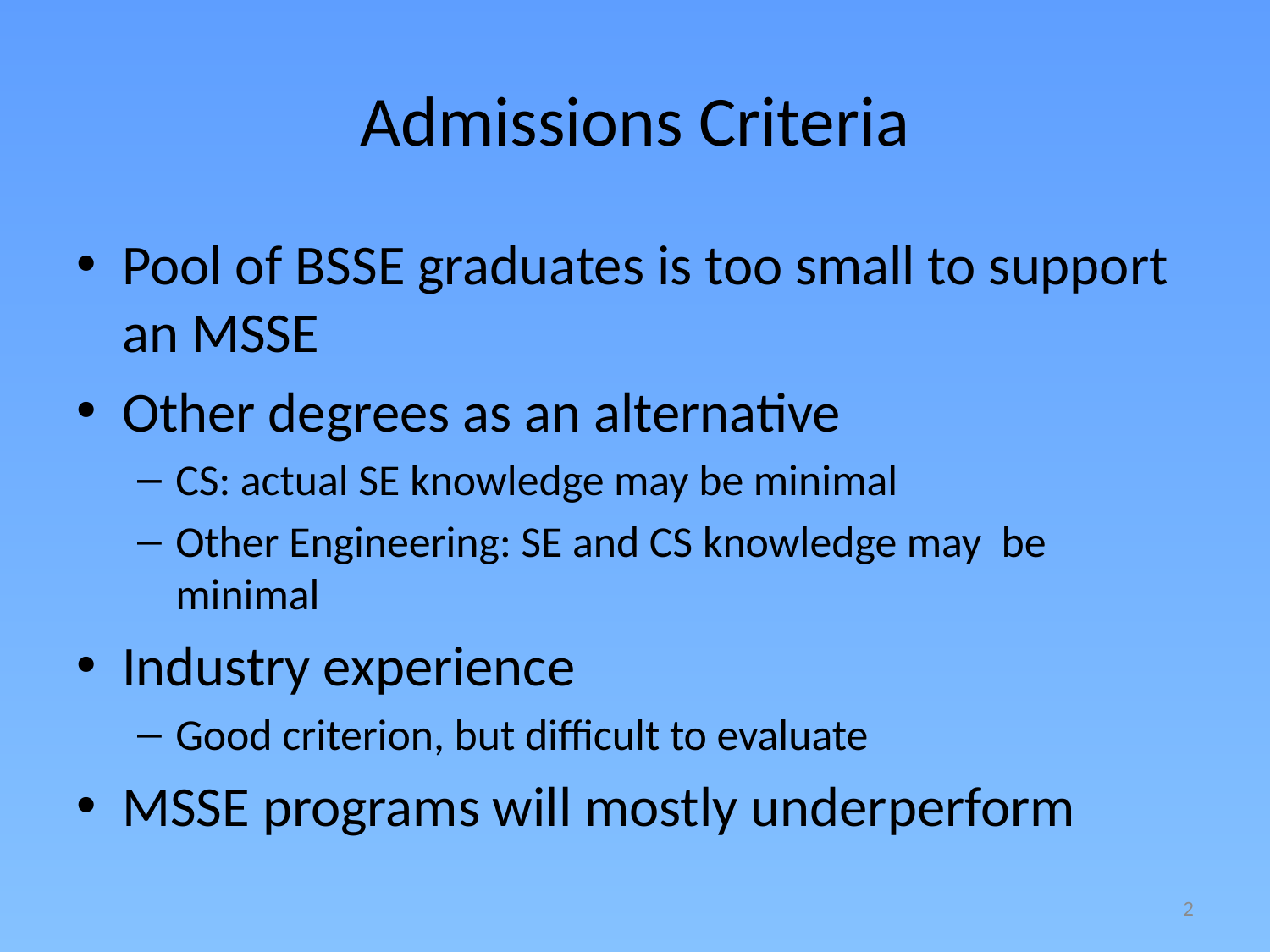

# Admissions Criteria
Pool of BSSE graduates is too small to support an MSSE
Other degrees as an alternative
CS: actual SE knowledge may be minimal
Other Engineering: SE and CS knowledge may  be minimal
Industry experience
Good criterion, but difficult to evaluate
MSSE programs will mostly underperform
2